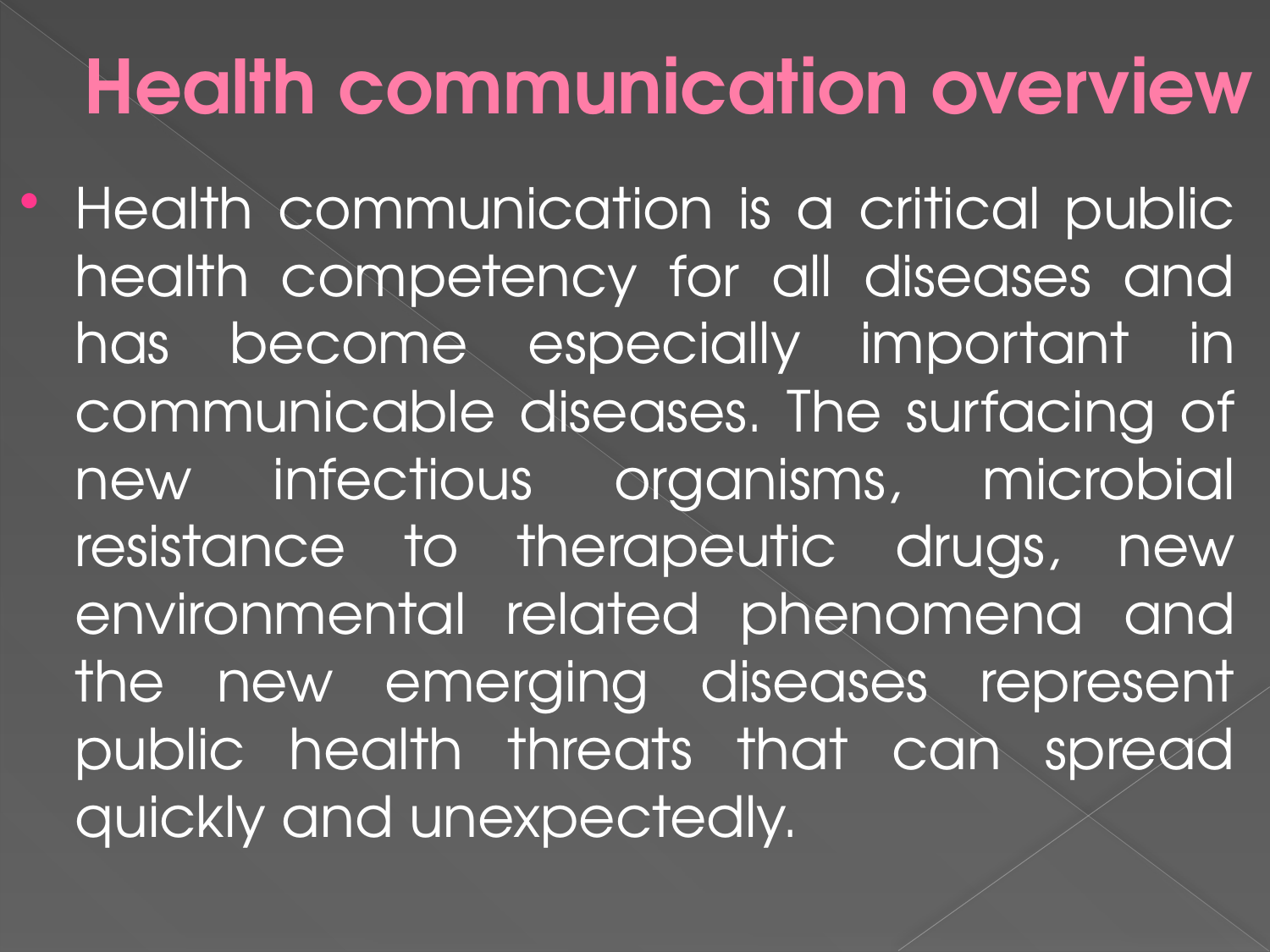

# Health communication overview
Health communication is a critical public health competency for all diseases and has become especially important in communicable diseases. The surfacing of new infectious organisms, microbial resistance to therapeutic drugs, new environmental related phenomena and the new emerging diseases represent public health threats that can spread quickly and unexpectedly.